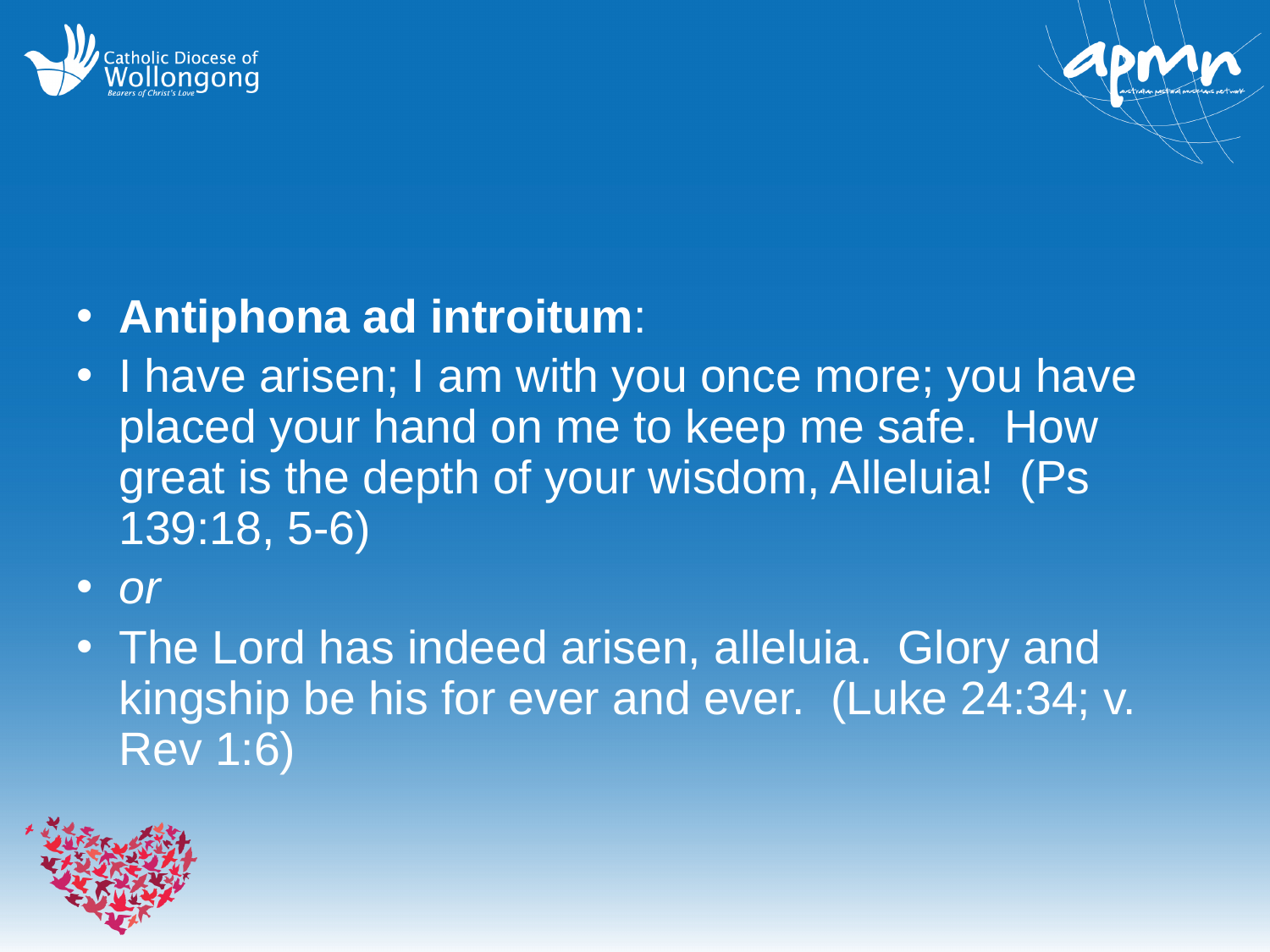

#
Antiphona ad introitum:
I have arisen; I am with you once more; you have placed your hand on me to keep me safe.  How great is the depth of your wisdom, Alleluia!  (Ps 139:18, 5-6)
or
The Lord has indeed arisen, alleluia.  Glory and kingship be his for ever and ever.  (Luke 24:34; v. Rev 1:6)